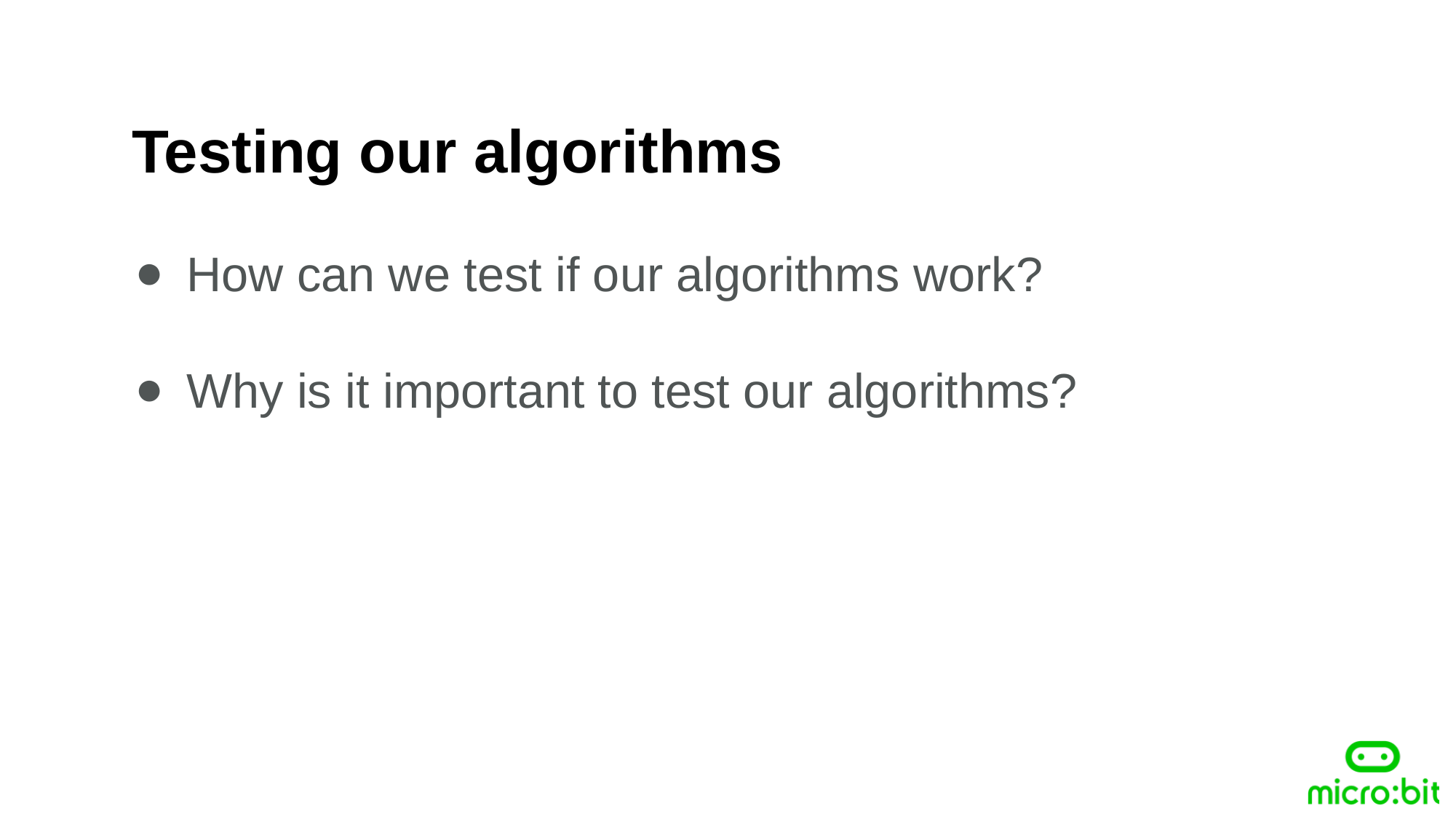

Testing our algorithms

How can we test if our algorithms work?

Why is it important to test our algorithms?